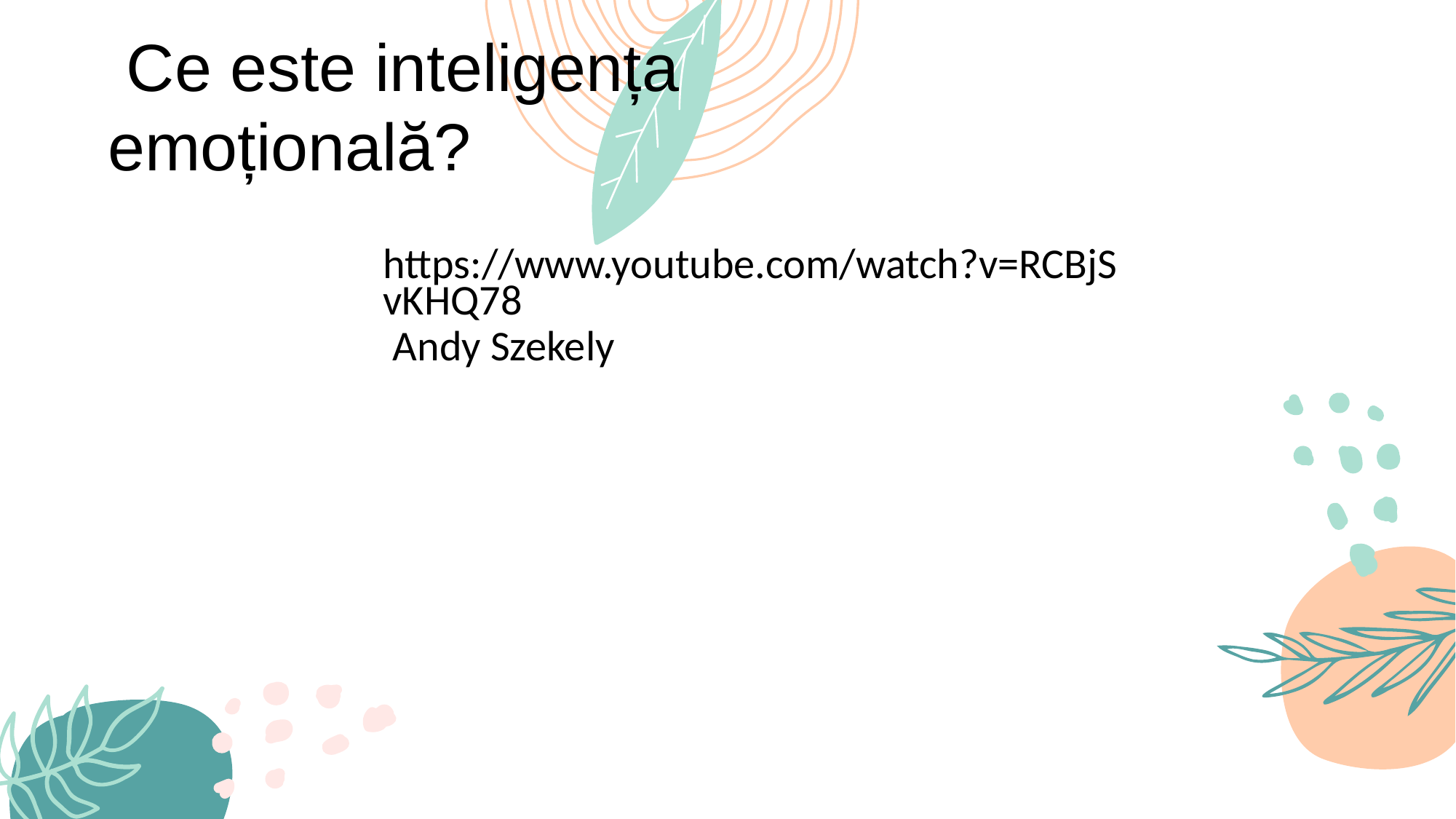

Ce este inteligența emoțională?
https://www.youtube.com/watch?v=RCBjSvKHQ78 Andy Szekely